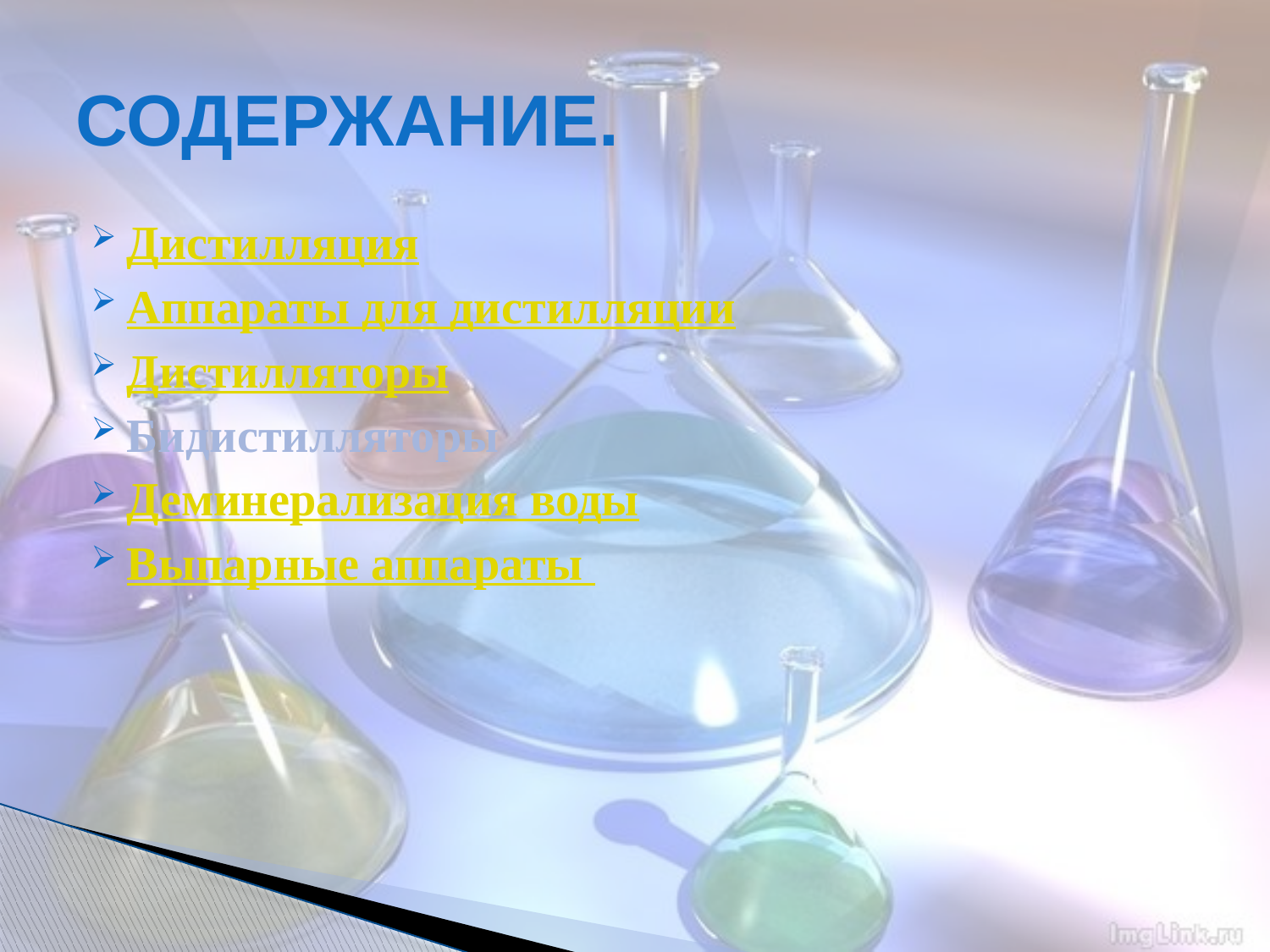

# Содержание.
Дистилляция
Аппараты для дистилляции
Дистилляторы
Бидистилляторы
Деминерализация воды
Выпарные аппараты